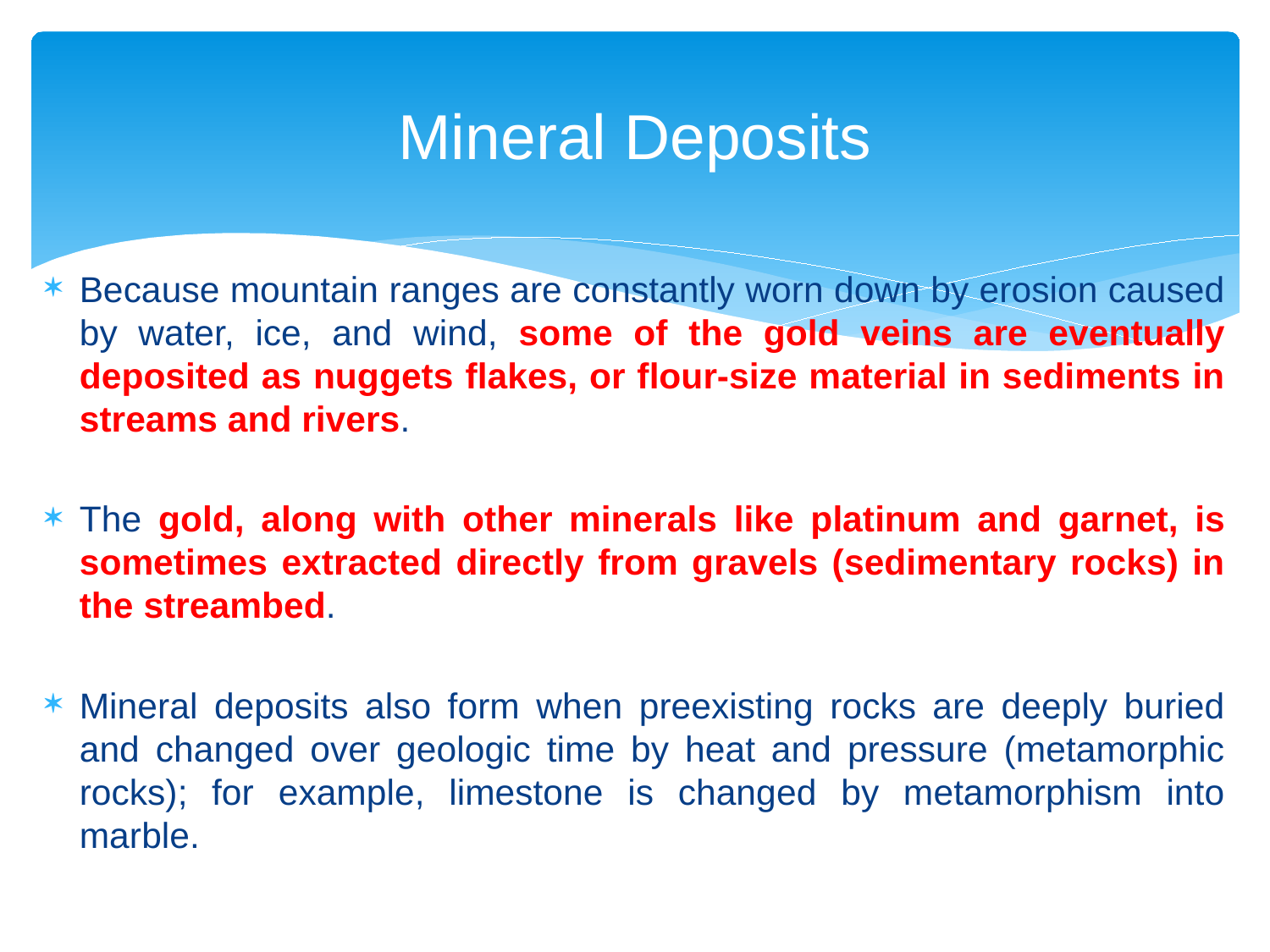

# Mineral Deposits
Because mountain ranges are constantly worn down by erosion caused by water, ice, and wind, some of the gold veins are eventually deposited as nuggets flakes, or flour-size material in sediments in streams and rivers.

The gold, along with other minerals like platinum and garnet, is sometimes extracted directly from gravels (sedimentary rocks) in the streambed.

Mineral deposits also form when preexisting rocks are deeply buried and changed over geologic time by heat and pressure (metamorphic rocks); for example, limestone is changed by metamorphism into marble.